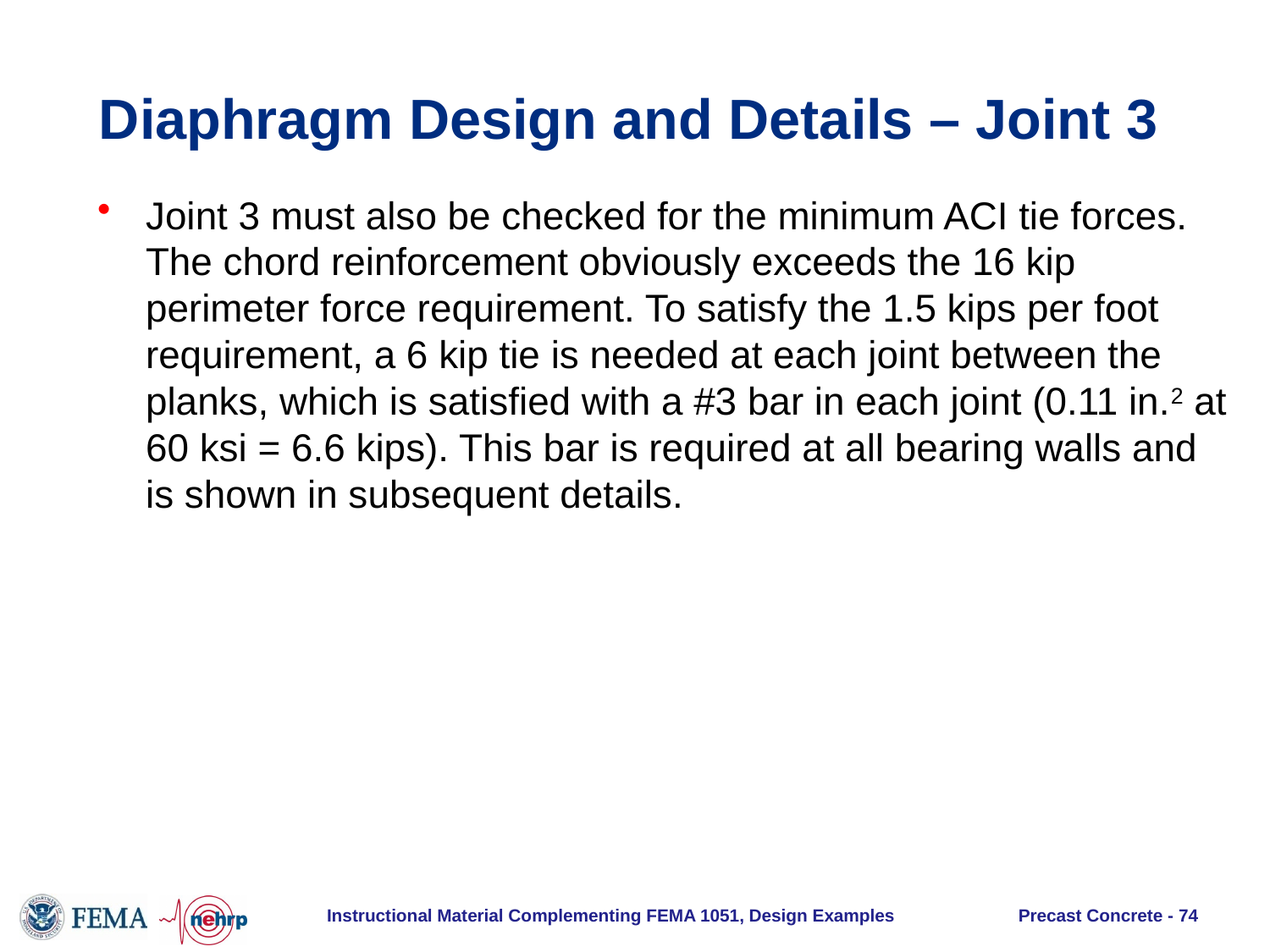

# Diaphragm Design and Details – Joint 3
Joint 3 must also be checked for the minimum ACI tie forces.  The chord reinforcement obviously exceeds the 16 kip perimeter force requirement. To satisfy the 1.5 kips per foot requirement, a 6 kip tie is needed at each joint between the planks, which is satisfied with a #3 bar in each joint (0.11 in.2 at 60 ksi = 6.6 kips). This bar is required at all bearing walls and is shown in subsequent details.